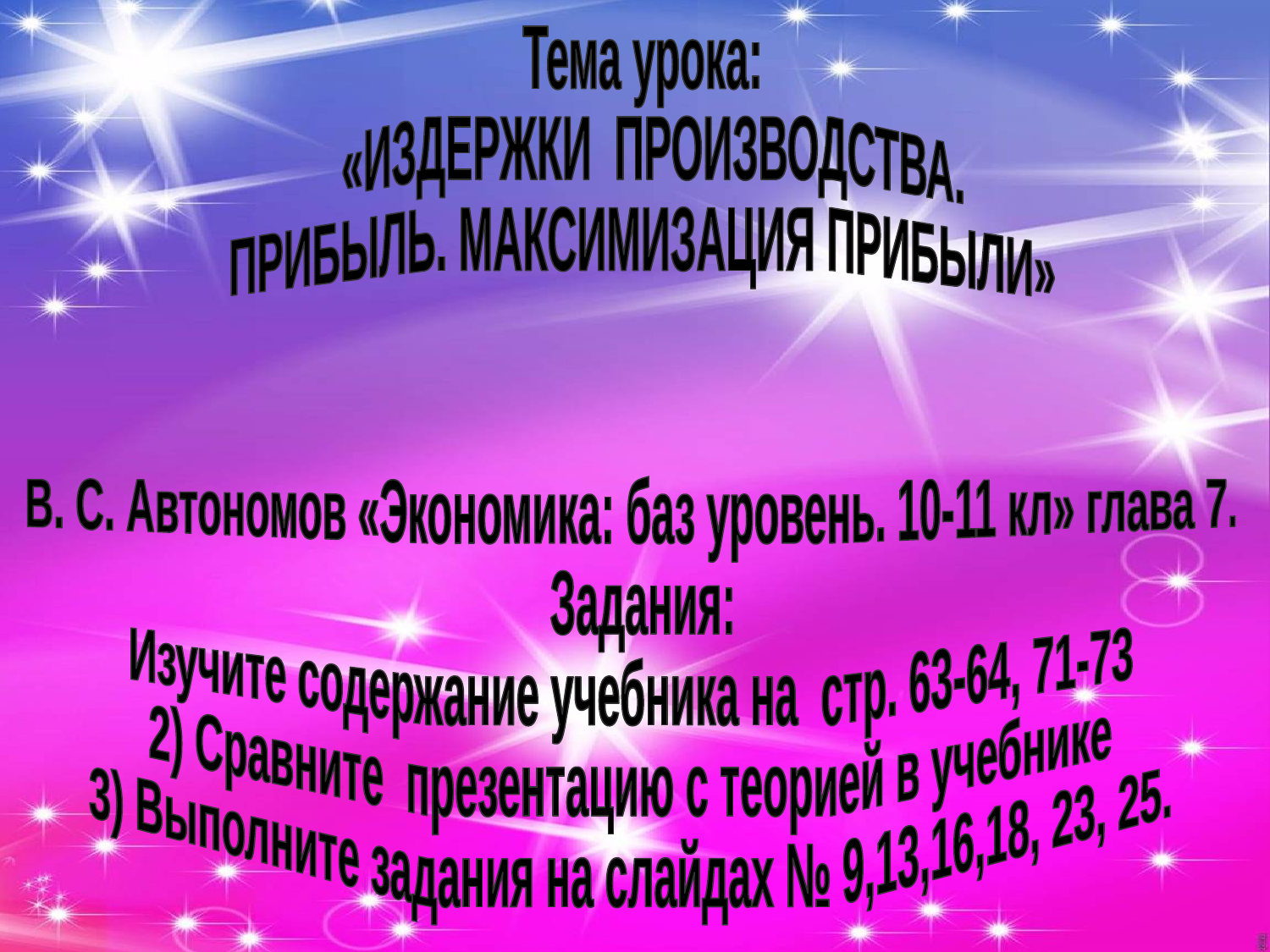

Тема урока:
  «ИЗДЕРЖКИ  ПРОИЗВОДСТВА.
 ПРИБЫЛЬ. МАКСИМИЗАЦИЯ ПРИБЫЛИ»

В. С. Автономов «Экономика: баз уровень. 10-11 кл» глава 7.
 Задания:
Изучите содержание учебника на  стр. 63-64, 71-73
2) Сравните  презентацию с теорией в учебнике
3) Выполните задания на слайдах № 9,13,16,18, 23, 25.